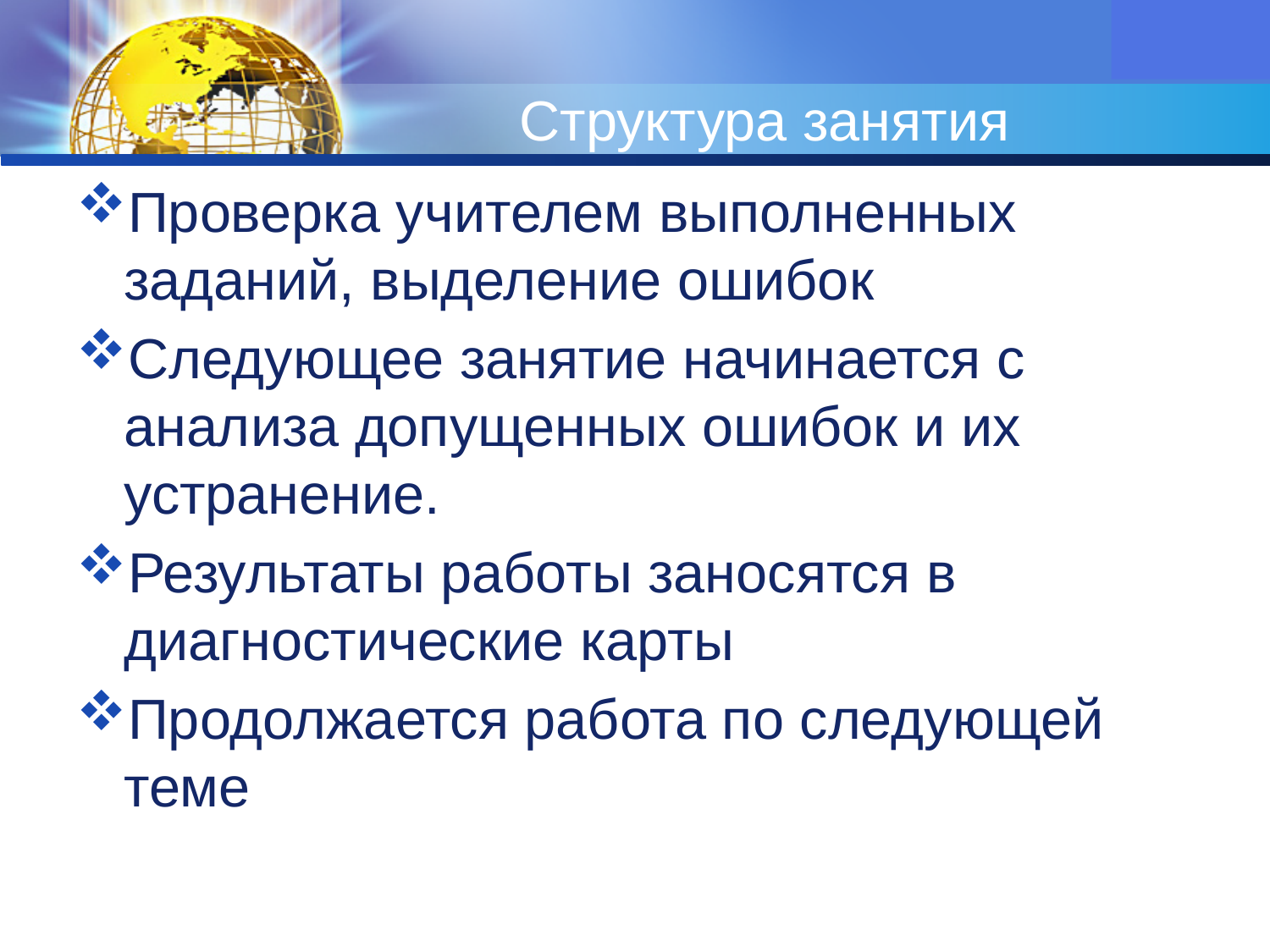

# Структура занятия
Проверка учителем выполненных заданий, выделение ошибок
Следующее занятие начинается с анализа допущенных ошибок и их устранение.
Результаты работы заносятся в диагностические карты
Продолжается работа по следующей теме